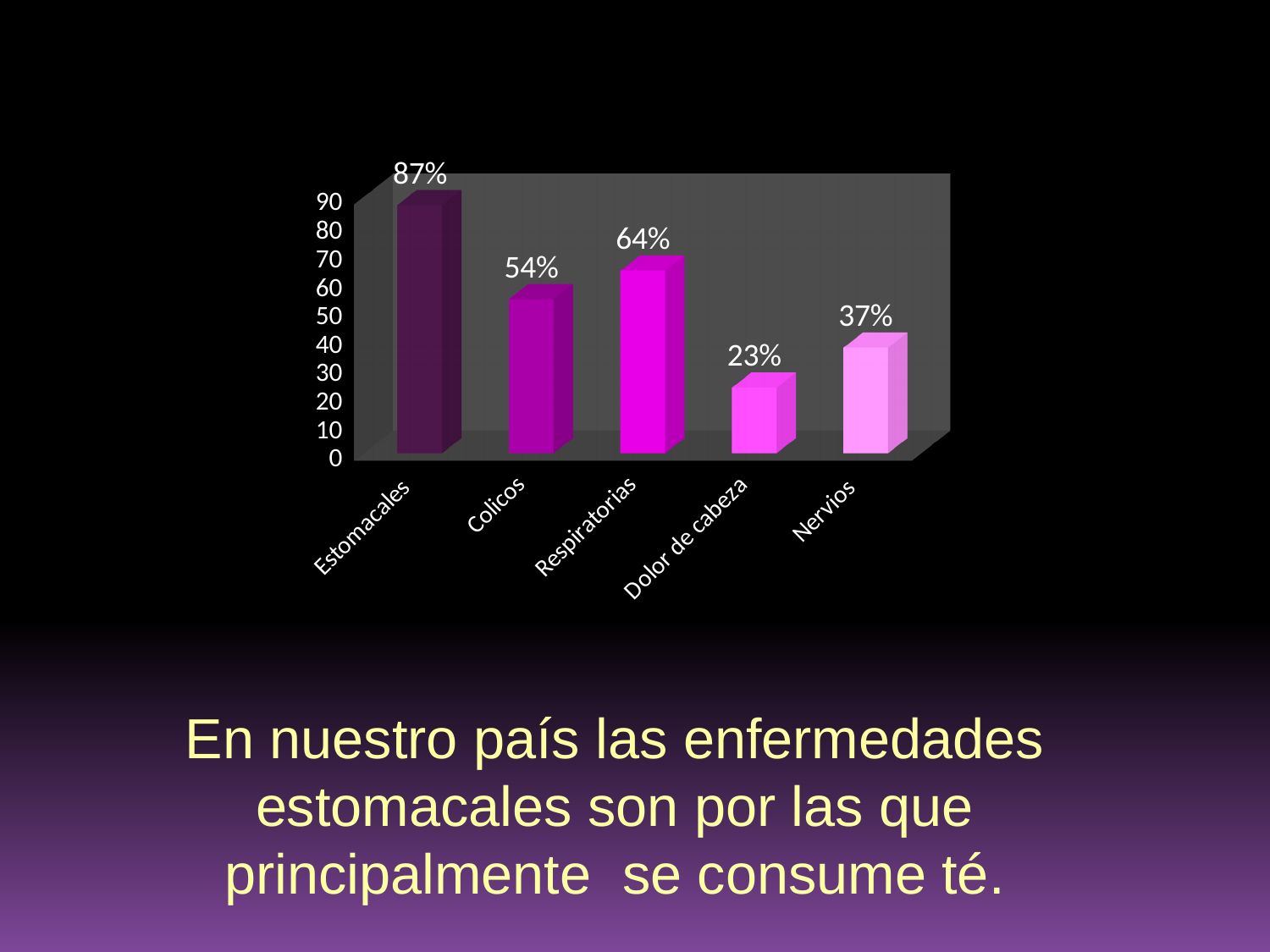

[unsupported chart]

En nuestro país las enfermedades estomacales son por las que principalmente  se consume té.